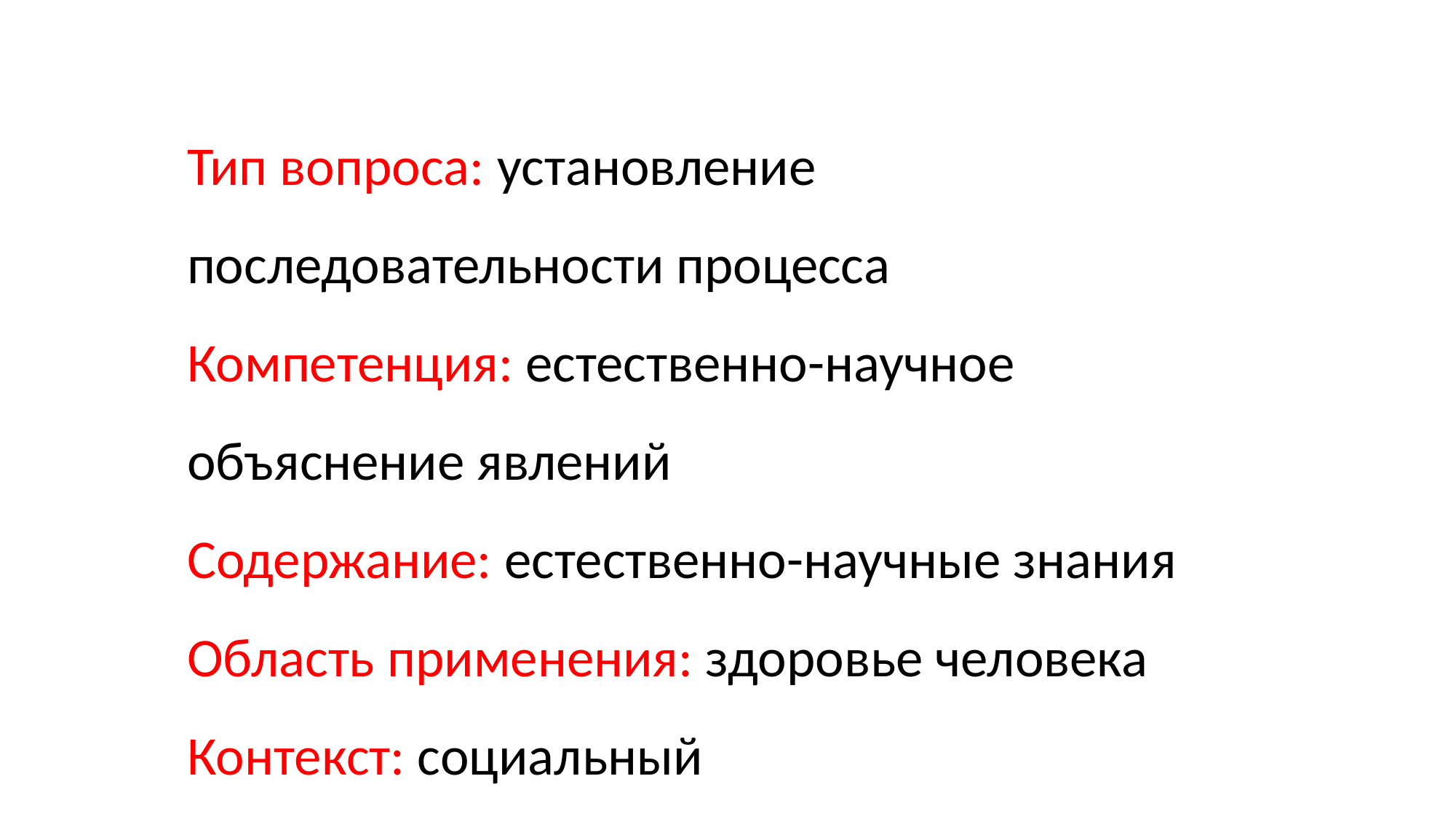

Тип вопроса: установление последовательности процесса
Компетенция: естественно-научное объяснение явлений
Содержание: естественно-научные знания
Область применения: здоровье человека
Контекст: социальный